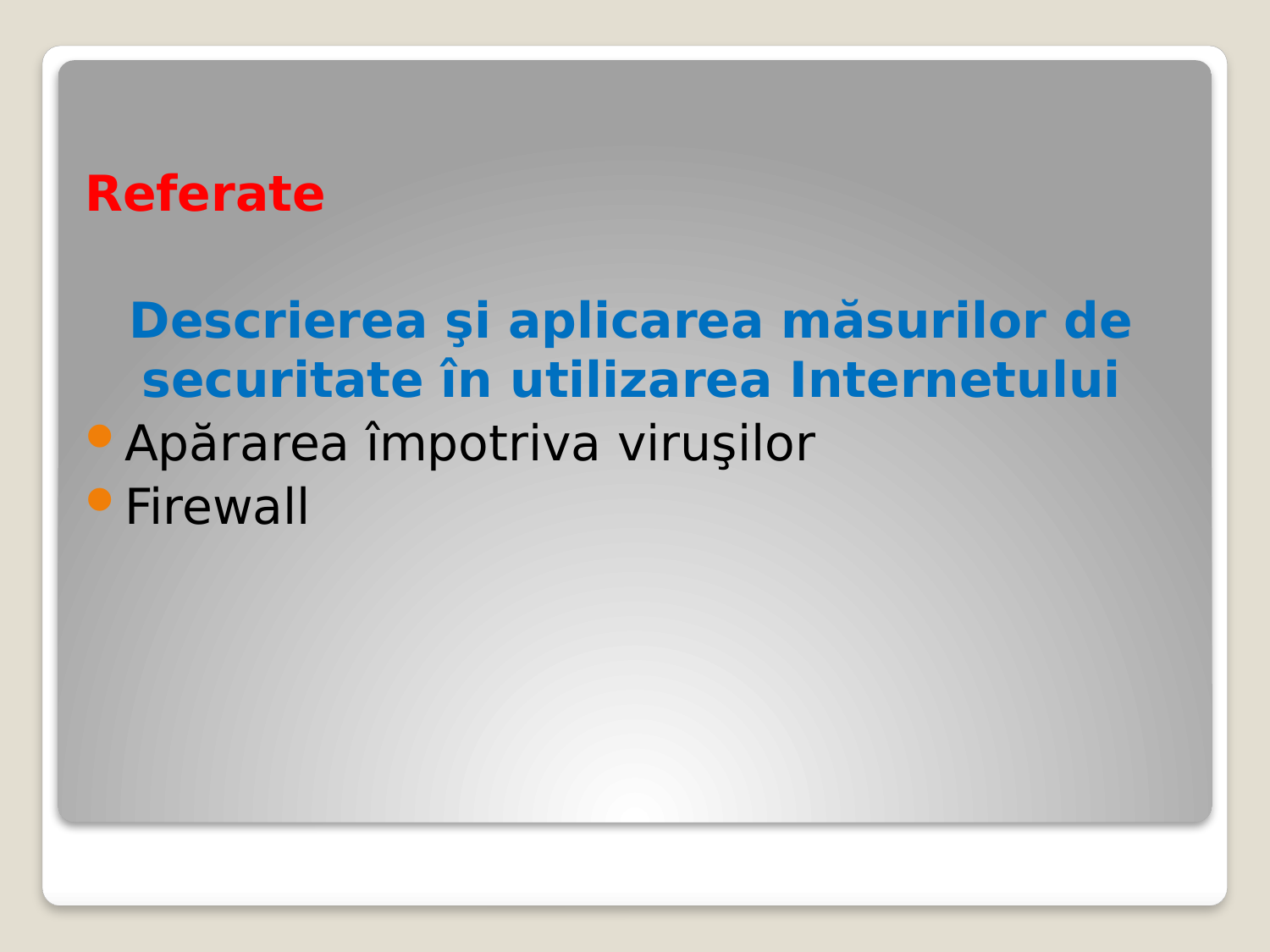

Referate

Descrierea şi aplicarea măsurilor de securitate în utilizarea Internetului
Apărarea împotriva viruşilor
Firewall